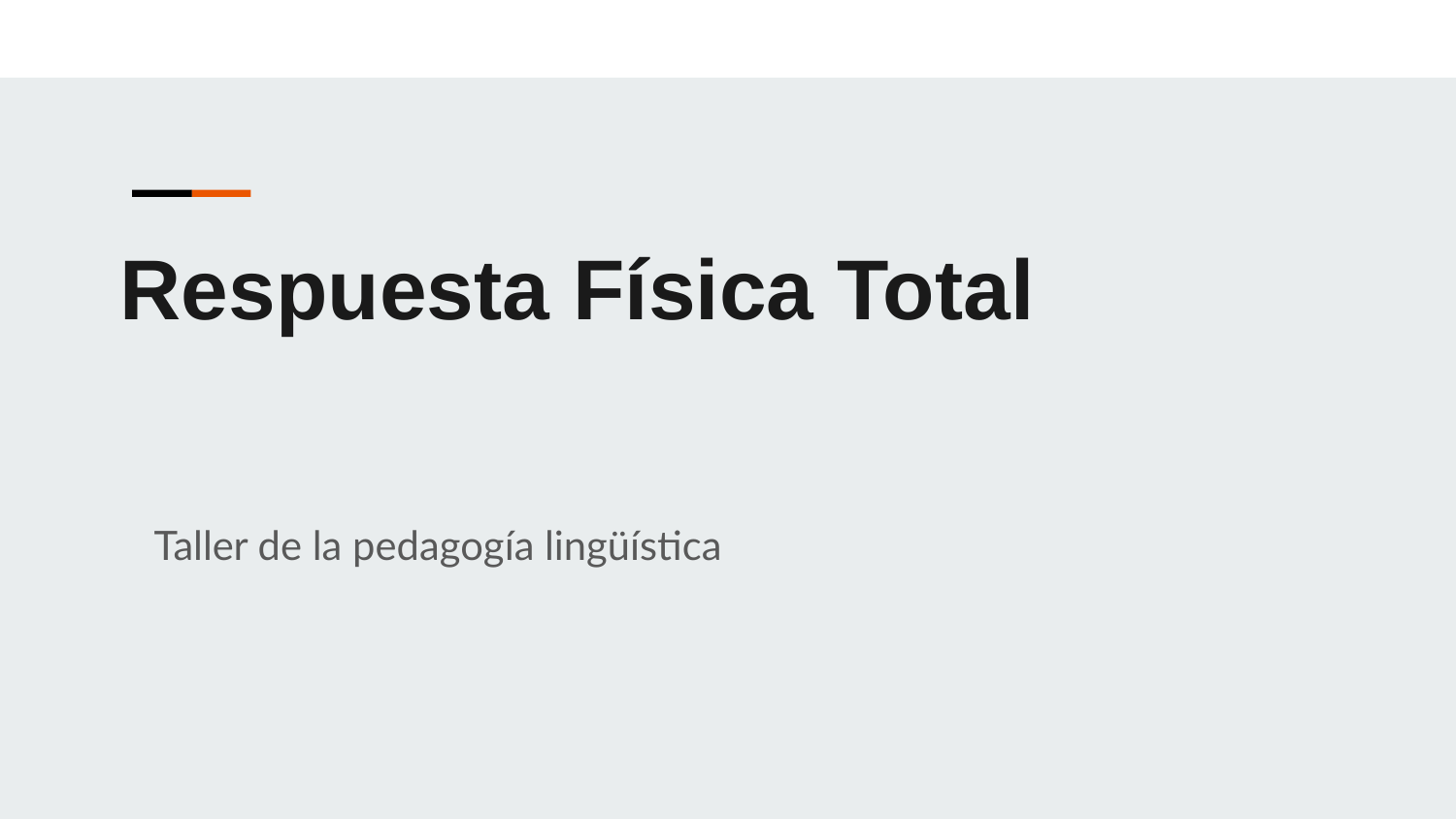

Respuesta Física Total
Taller de la pedagogía lingüística